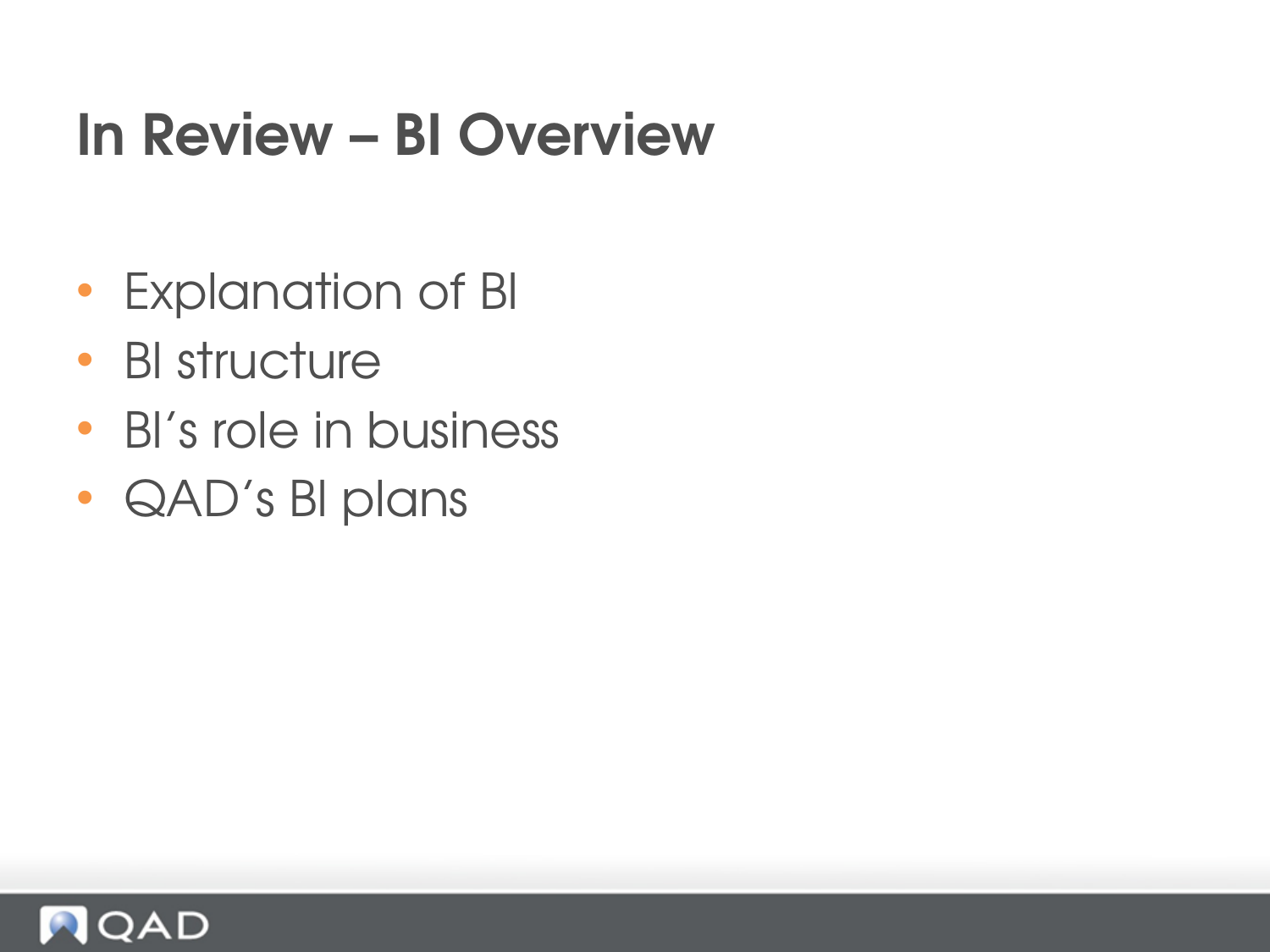

# In Review – BI Overview
Explanation of BI
BI structure
BI’s role in business
QAD’s BI plans